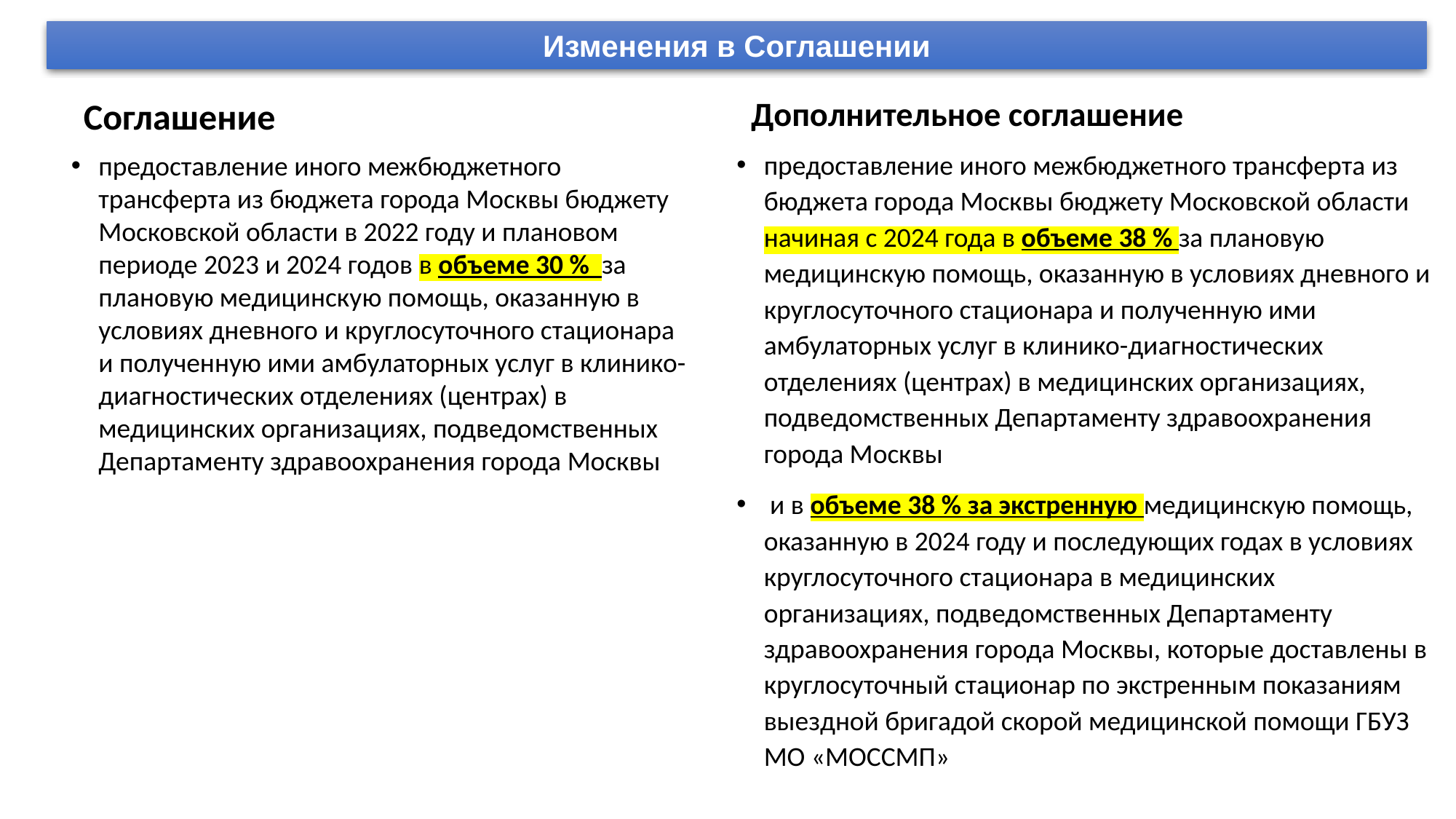

Изменения в Соглашении
Соглашение
Дополнительное соглашение
предоставление иного межбюджетного трансферта из бюджета города Москвы бюджету Московской области начиная с 2024 года в объеме 38 % за плановую медицинскую помощь, оказанную в условиях дневного и круглосуточного стационара и полученную ими амбулаторных услуг в клинико-диагностических отделениях (центрах) в медицинских организациях, подведомственных Департаменту здравоохранения города Москвы
 и в объеме 38 % за экстренную медицинскую помощь, оказанную в 2024 году и последующих годах в условиях круглосуточного стационара в медицинских организациях, подведомственных Департаменту здравоохранения города Москвы, которые доставлены в круглосуточный стационар по экстренным показаниям выездной бригадой скорой медицинской помощи ГБУЗ МО «МОССМП»

предоставление иного межбюджетного трансферта из бюджета города Москвы бюджету Московской области в 2022 году и плановом периоде 2023 и 2024 годов в объеме 30 %  за плановую медицинскую помощь, оказанную в условиях дневного и круглосуточного стационара и полученную ими амбулаторных услуг в клинико-диагностических отделениях (центрах) в медицинских организациях, подведомственных Департаменту здравоохранения города Москвы